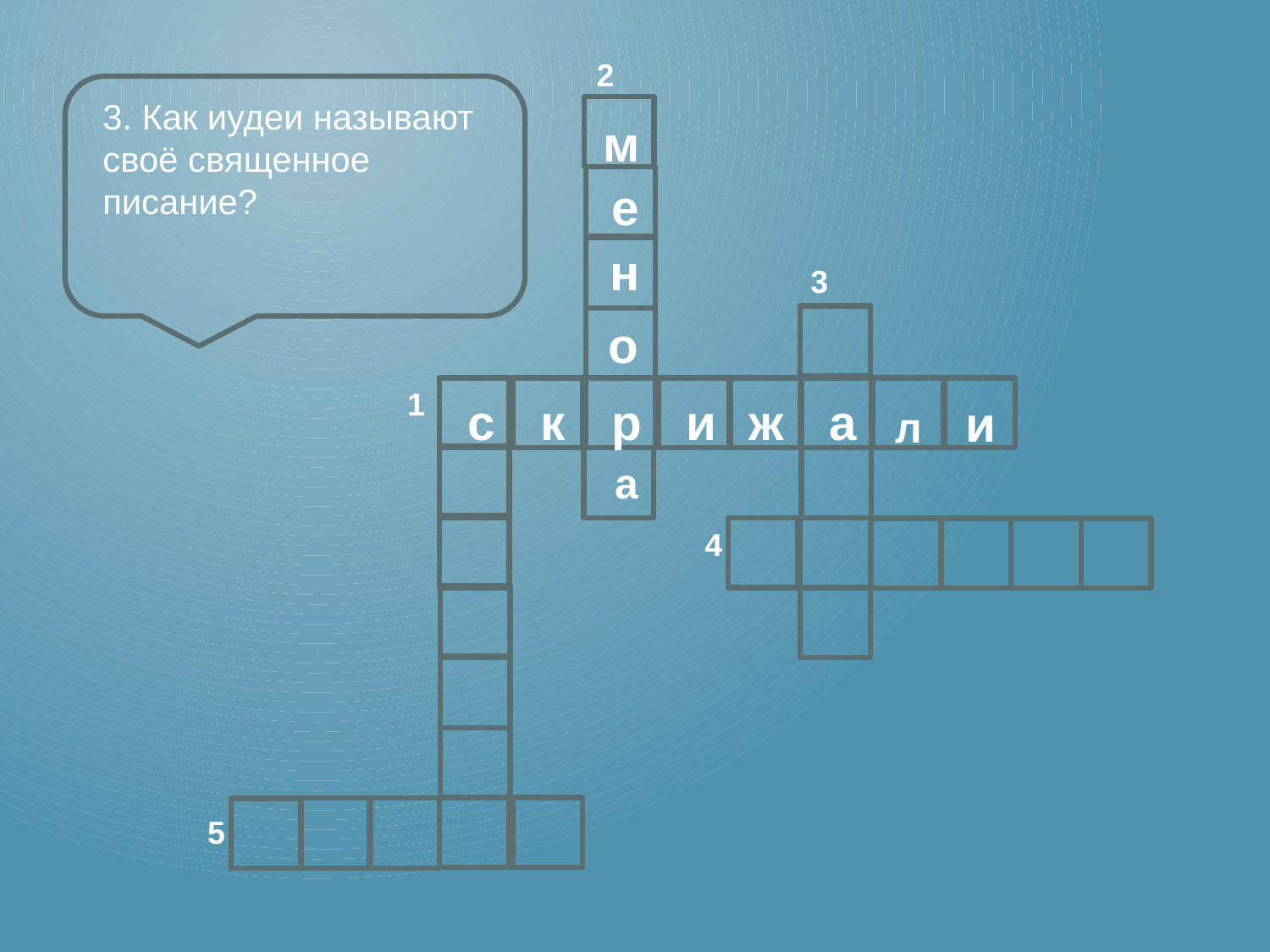

2

3. Как иудеи называют своё священное писание?

м

е
н

3

о
1

с
к
р
и
ж
а
и
л

а

4

5